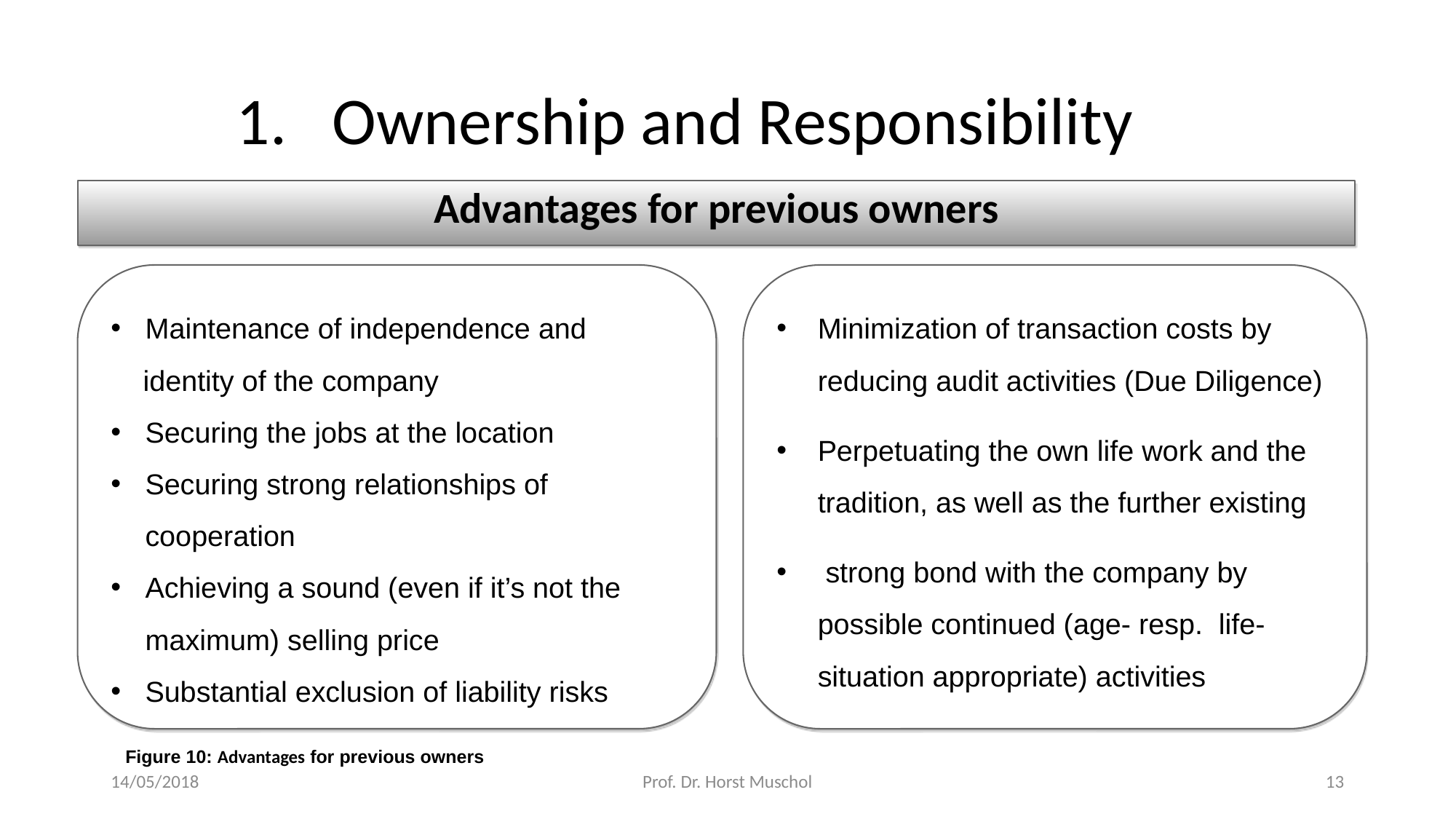

# 1.   Ownership and Responsibility
Advantages for previous owners
Maintenance of independence and
    identity of the company
Securing the jobs at the location
Securing strong relationships of cooperation
Achieving a sound (even if it’s not the maximum) selling price
Substantial exclusion of liability risks
Minimization of transaction costs by reducing audit activities (Due Diligence)
Perpetuating the own life work and the tradition, as well as the further existing
 strong bond with the company by possible continued (age- resp.  life-situation appropriate) activities
Figure 10: Advantages for previous owners
14/05/2018
Prof. Dr. Horst Muschol
13